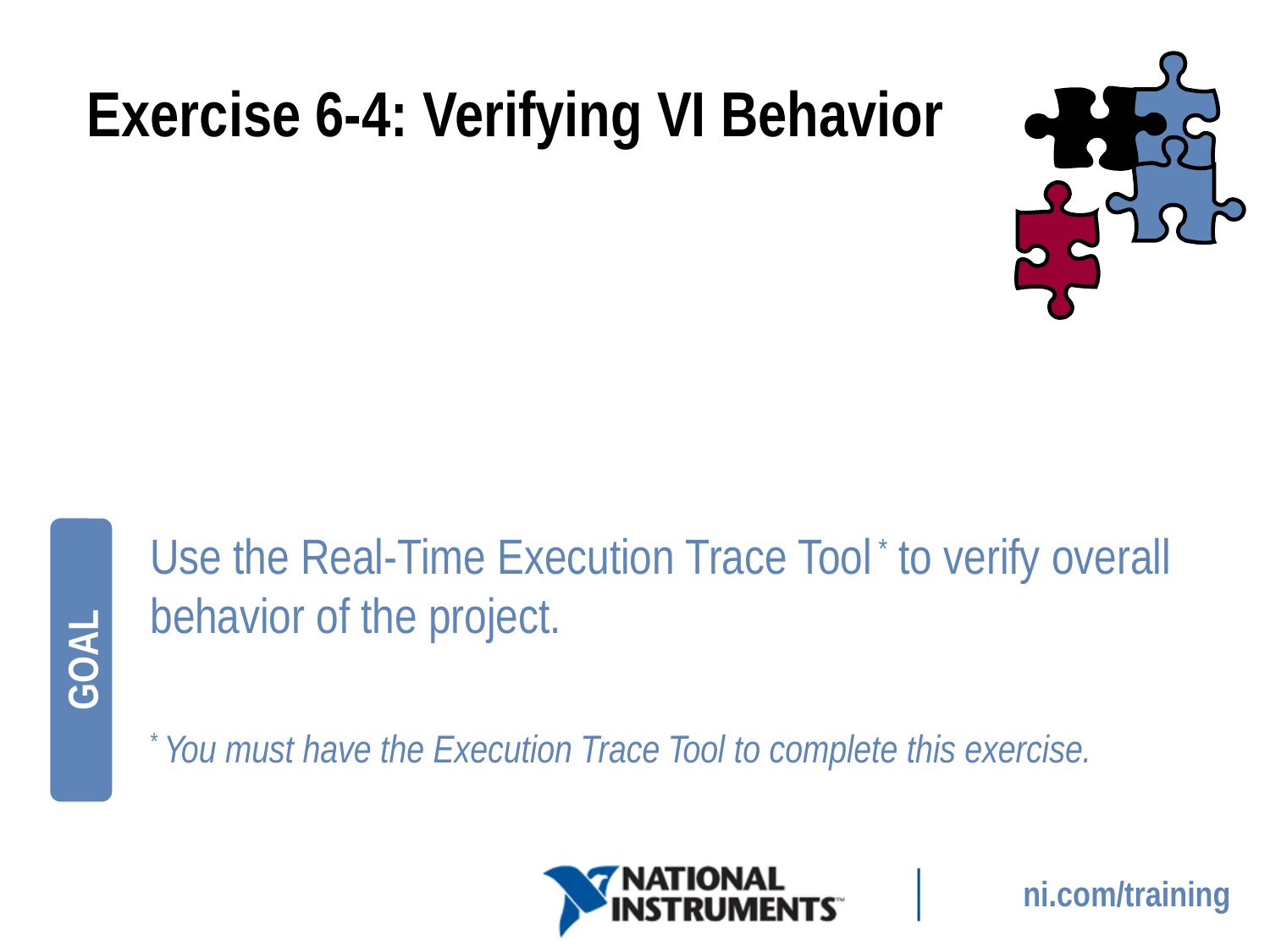

# Exercise 6-4: Verifying VI Behavior

Use the Real-Time Execution Trace Tool * to verify overall behavior of the project.

* You must have the Execution Trace Tool to complete this exercise.